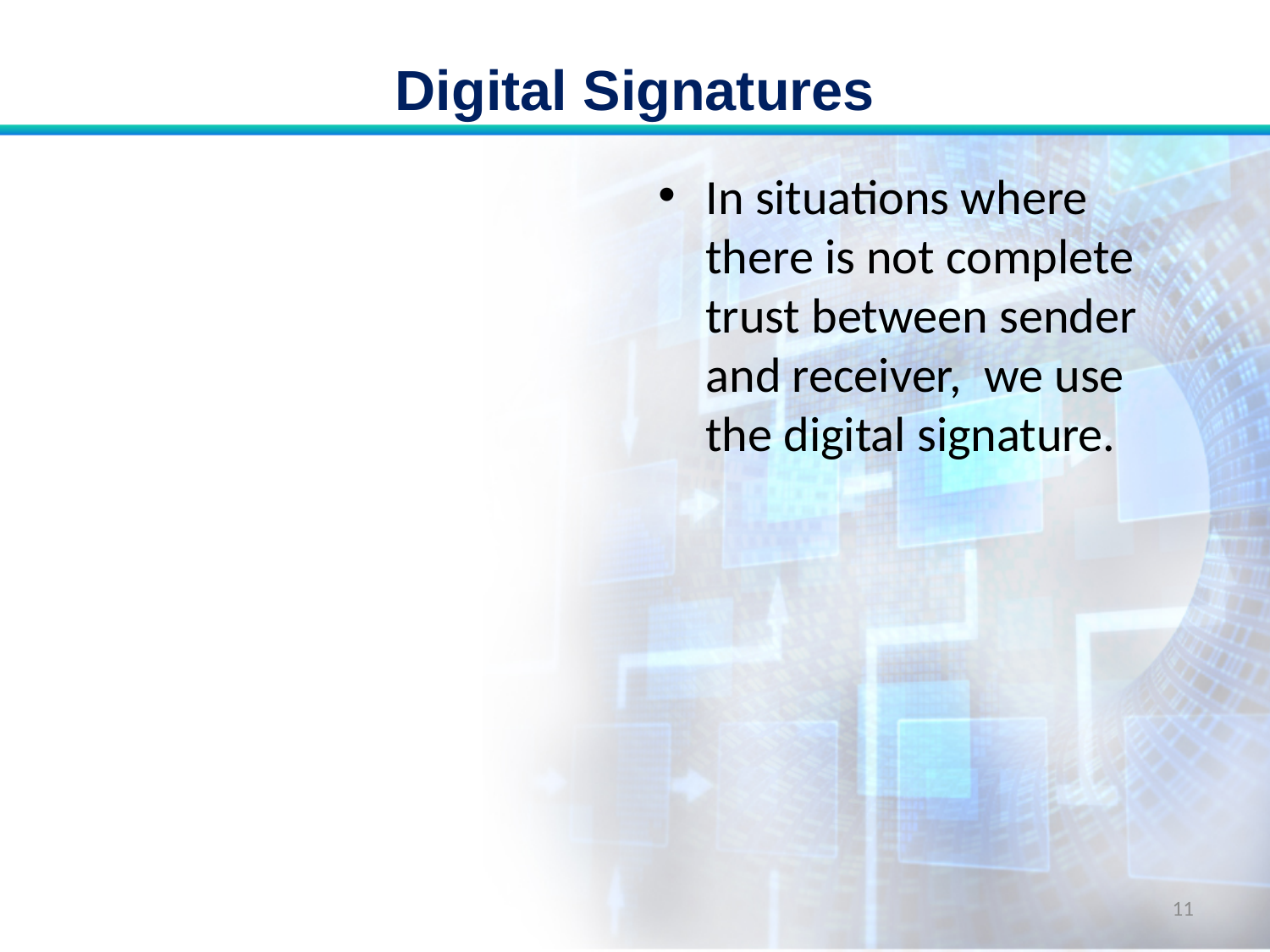

# Digital Signatures
In situations where there is not complete trust between sender and receiver,  we use the digital signature.
11